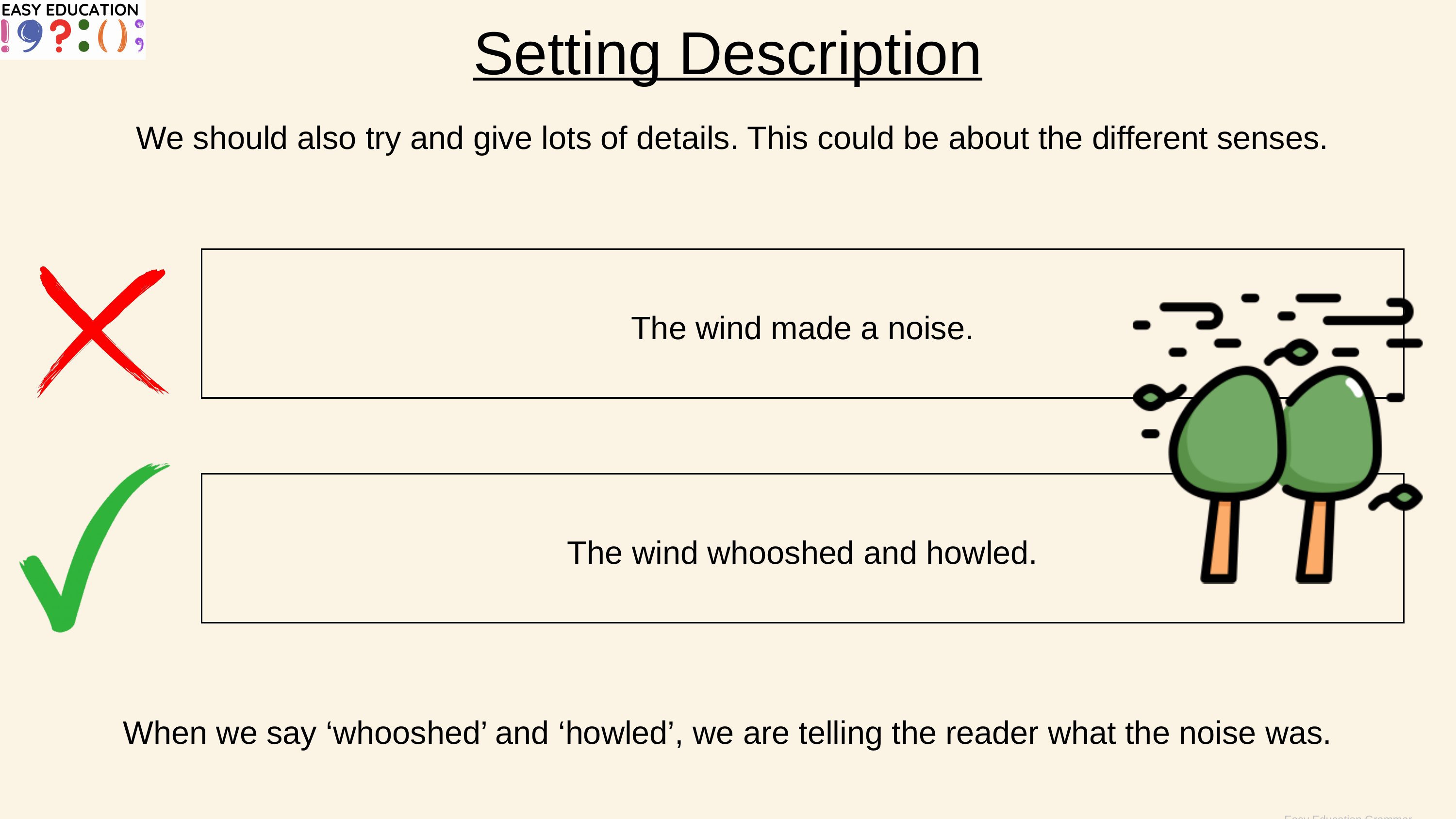

Setting Description
We should also try and give lots of details. This could be about the different senses.

The wind made a noise.

The wind whooshed and howled.
When we say ‘whooshed’ and ‘howled’, we are telling the reader what the noise was.